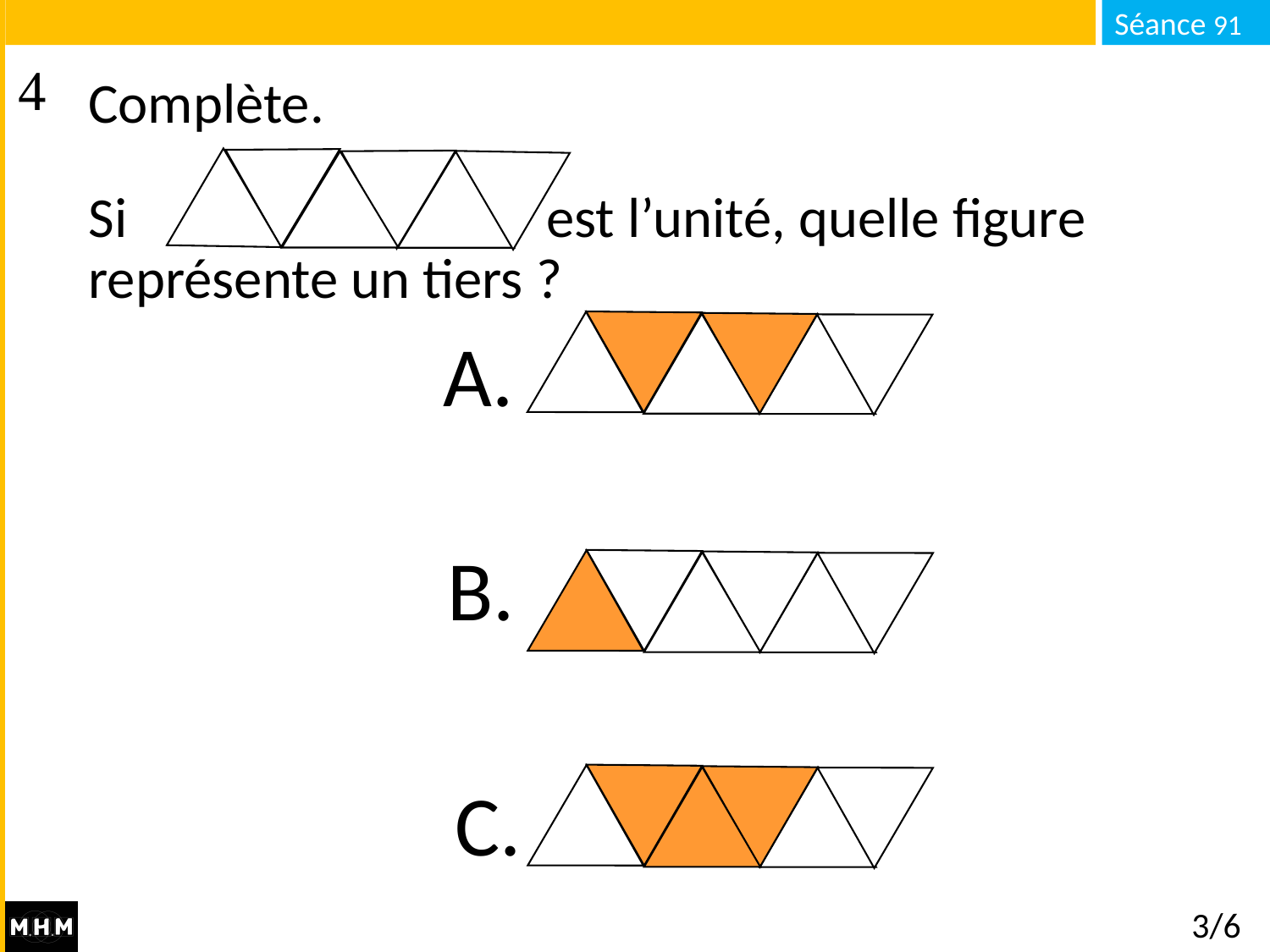

Complète.

# Si                                 est l’unité, quelle figure représente un tiers ?

A.

B.

C.
3/6